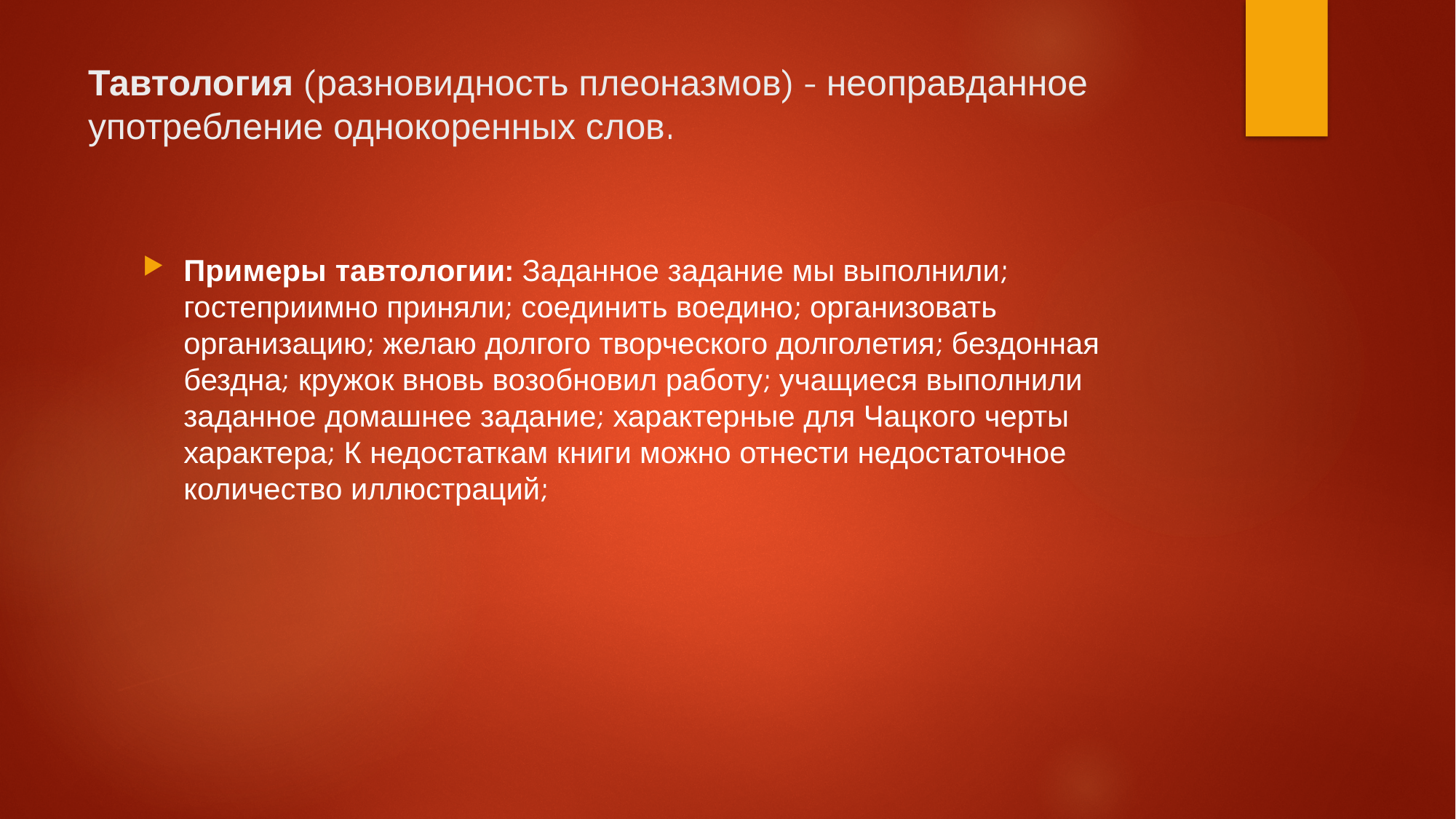

# Тавтология (разновидность плеоназмов) - неоправданное употребление однокоренных слов.
Примеры тавтологии: Заданное задание мы выполнили; гостеприимно приняли; соединить воедино; организовать организацию; желаю долгого творческого долголетия; бездонная бездна; кружок вновь возобновил работу; учащиеся выполнили заданное домашнее задание; характерные для Чацкого черты характера; К недостаткам книги можно отнести недостаточное количество иллюстраций;